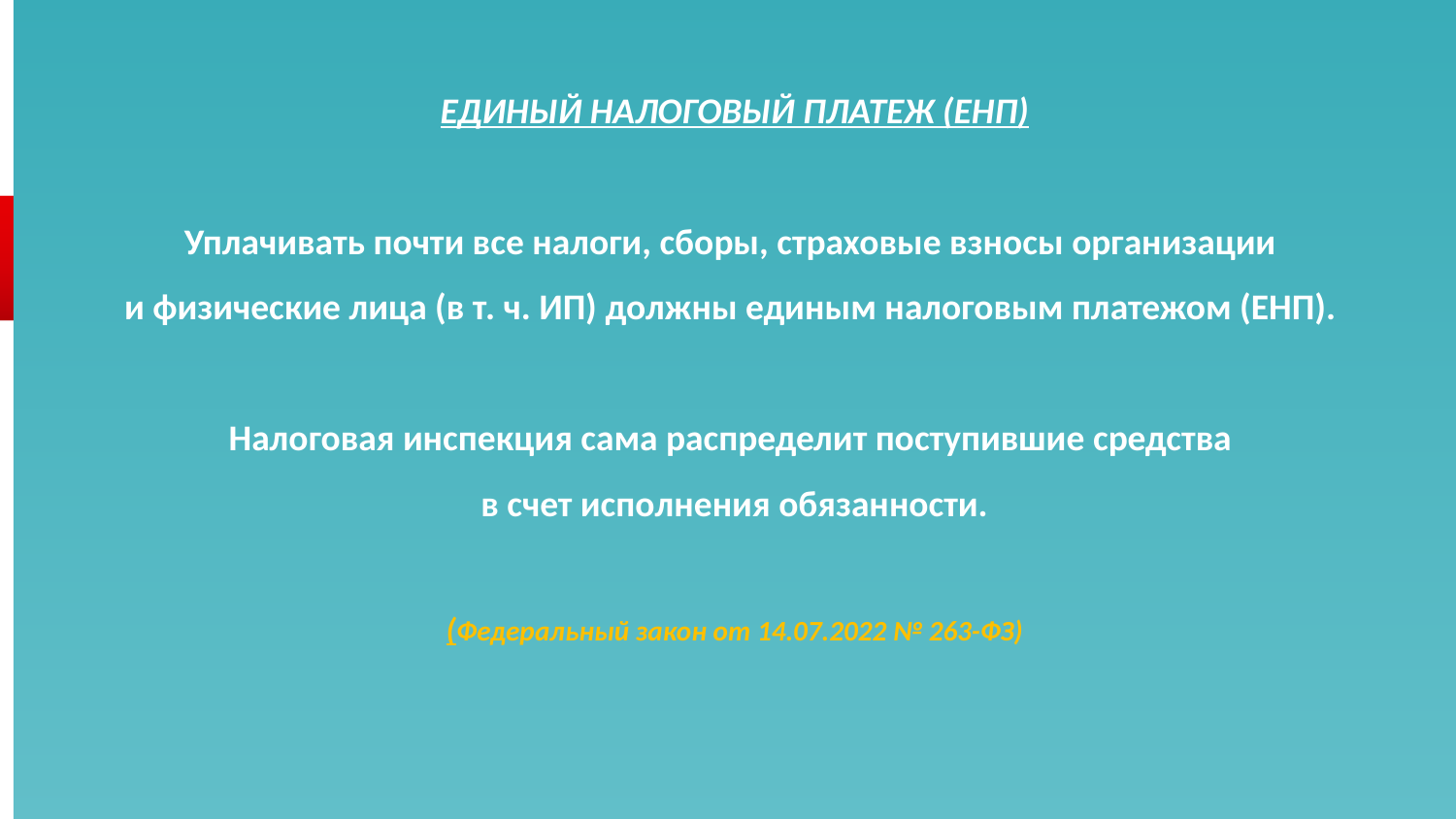

# ЕДИНЫЙ НАЛОГОВЫЙ ПЛАТЕЖ (ЕНП) Уплачивать почти все налоги, сборы, страховые взносы организации и физические лица (в т. ч. ИП) должны единым налоговым платежом (ЕНП). Налоговая инспекция сама распределит поступившие средства в счет исполнения обязанности. (Федеральный закон от 14.07.2022 № 263-ФЗ)